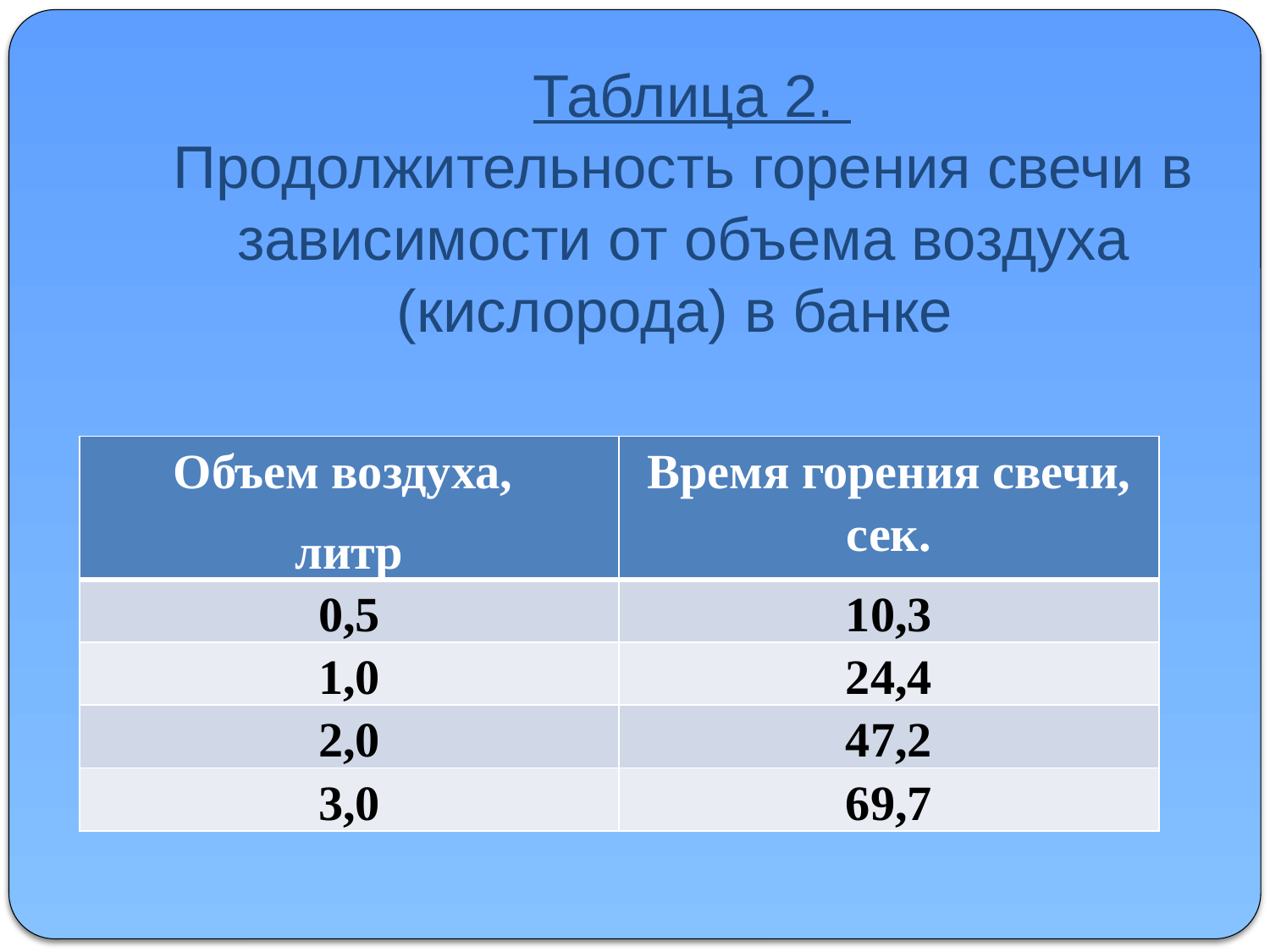

# Таблица 2. Продолжительность горения свечи в зависимости от объема воздуха (кислорода) в банке
| Объем воздуха, литр | Время горения свечи, сек. |
| --- | --- |
| 0,5 | 10,3 |
| 1,0 | 24,4 |
| 2,0 | 47,2 |
| 3,0 | 69,7 |